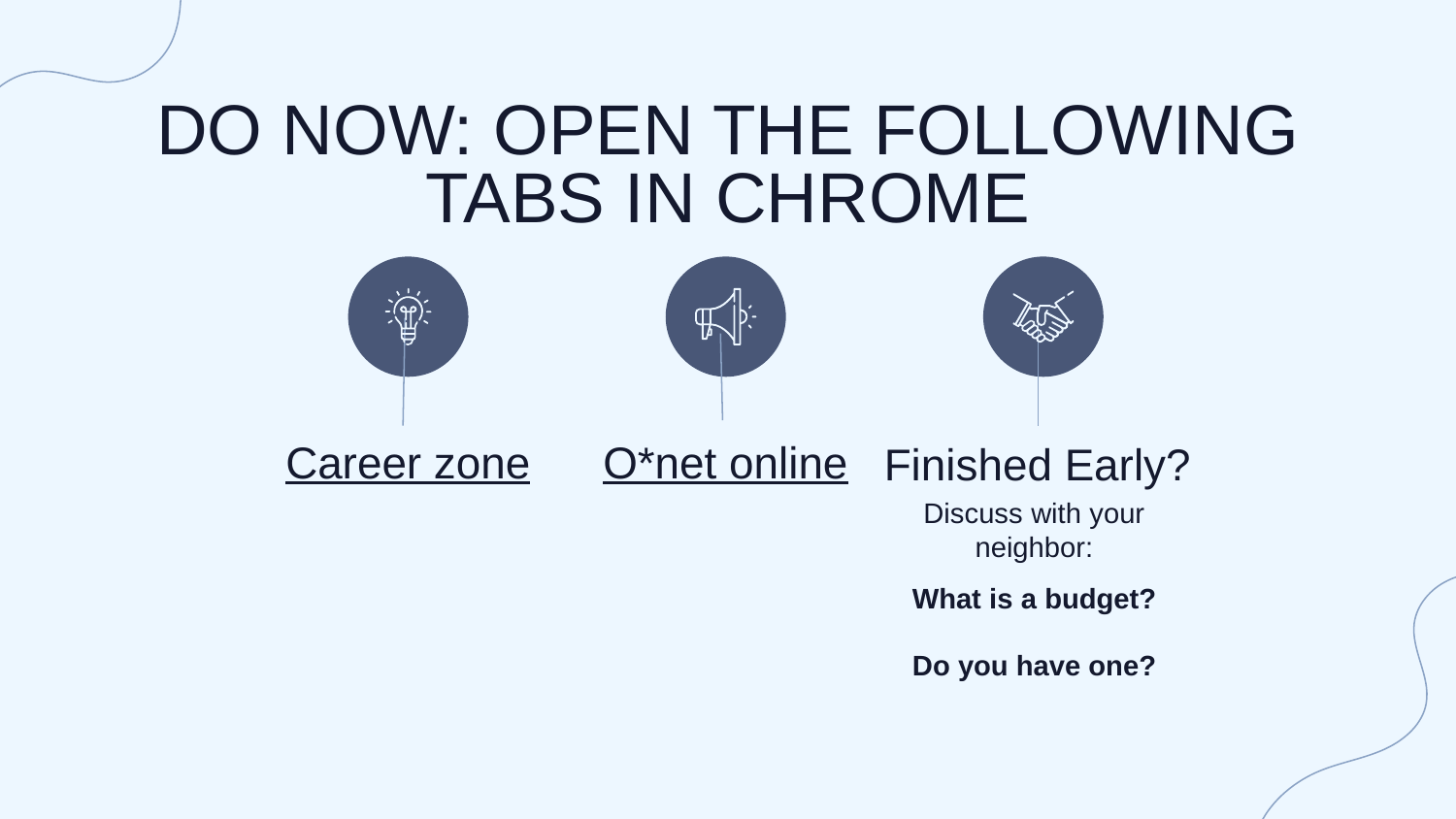

# DO NOW: OPEN THE FOLLOWING TABS IN CHROME

Career zone
O*net online
Finished Early?
Discuss with your neighbor:
What is a budget?

Do you have one?